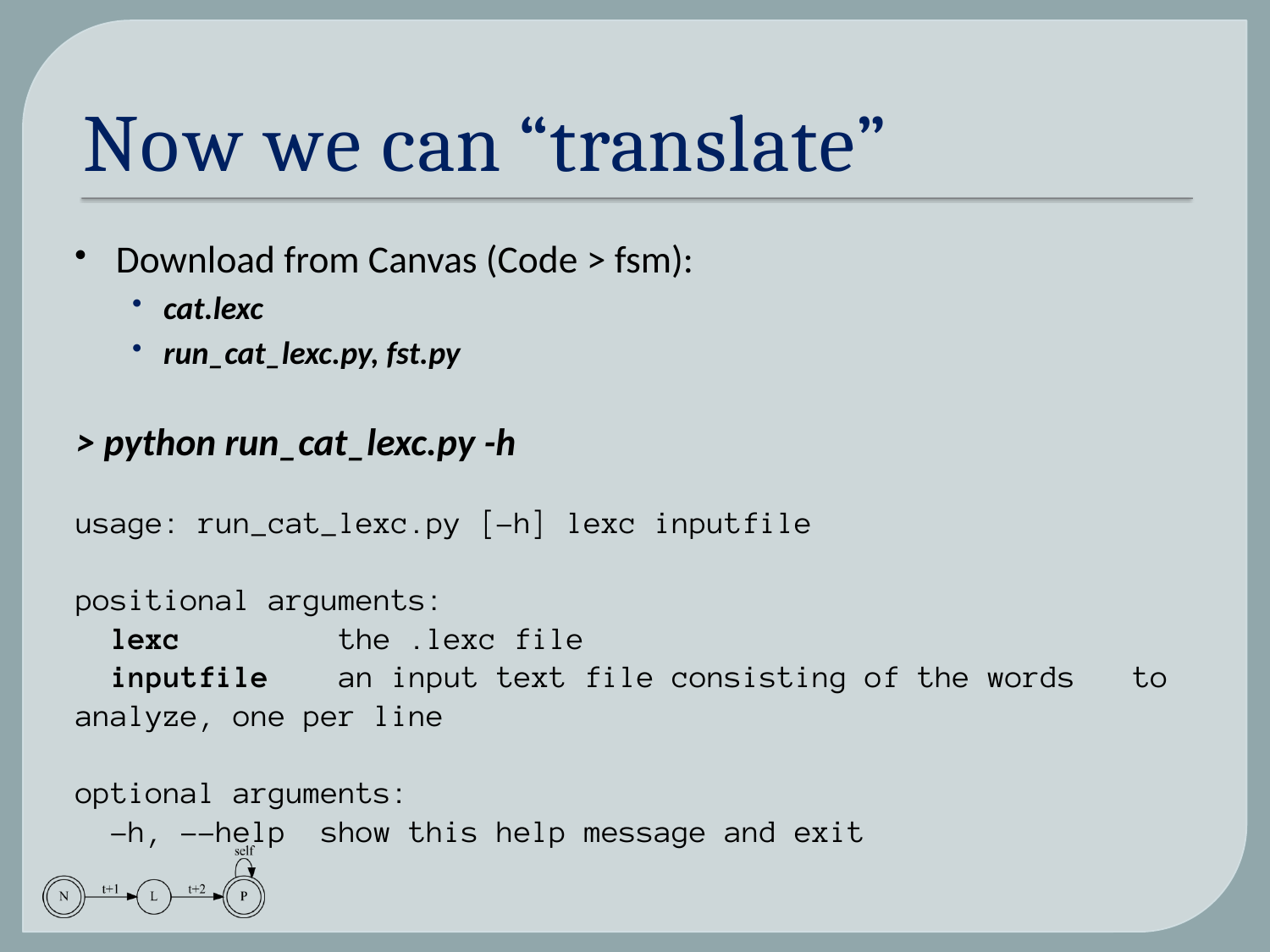

# Now we can “translate”
Download from Canvas (Code > fsm):
cat.lexc
run_cat_lexc.py, fst.py

> python run_cat_lexc.py -h

usage: run_cat_lexc.py [-h] lexc inputfile

positional arguments:
  lexc         the .lexc file
  inputfile    an input text file consisting of the words 		 to analyze, one per line

optional arguments:
  -h, --help  show this help message and exit